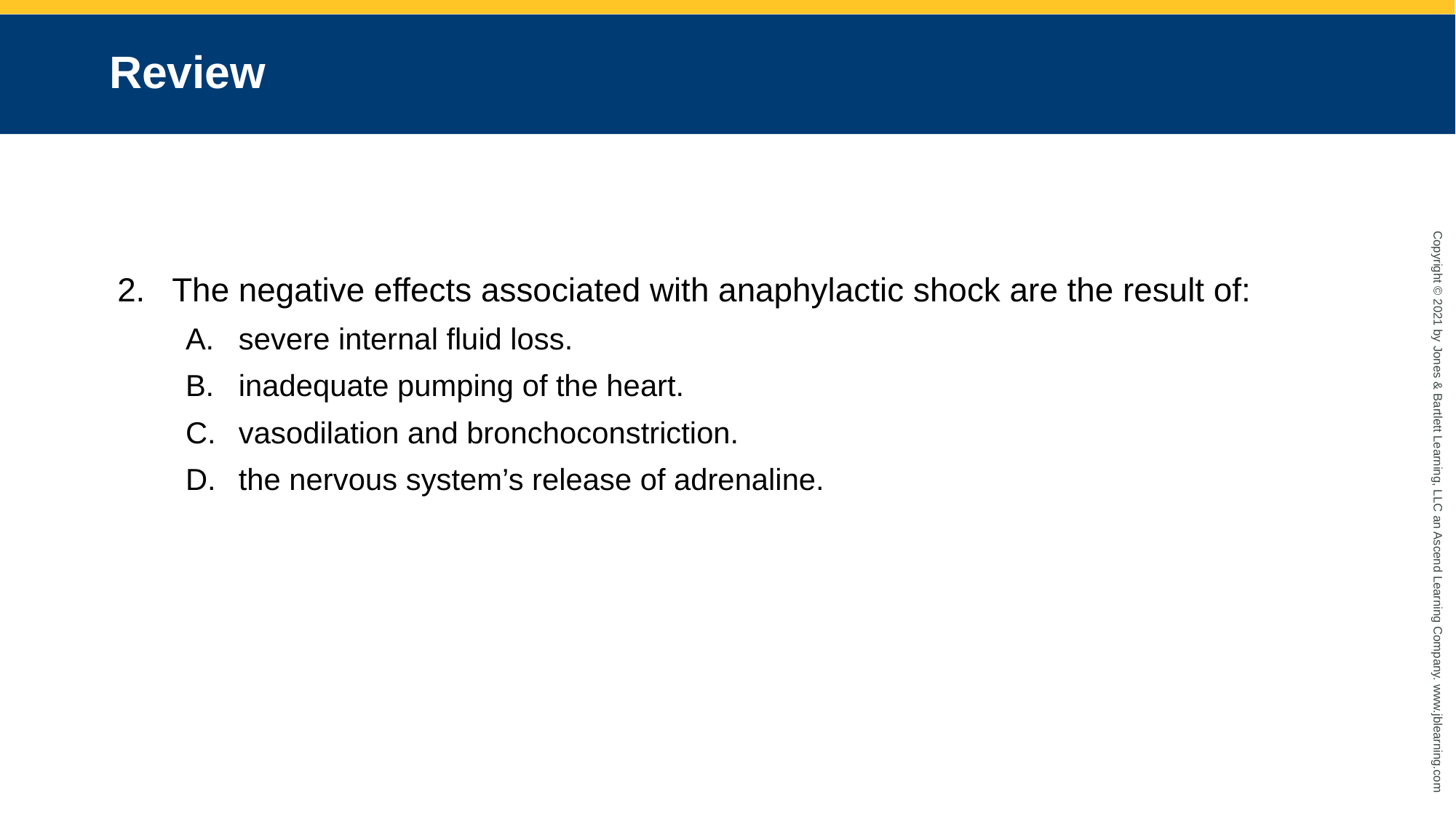

# Review
The negative effects associated with anaphylactic shock are the result of:
severe internal fluid loss.
inadequate pumping of the heart.
vasodilation and bronchoconstriction.
the nervous system’s release of adrenaline.